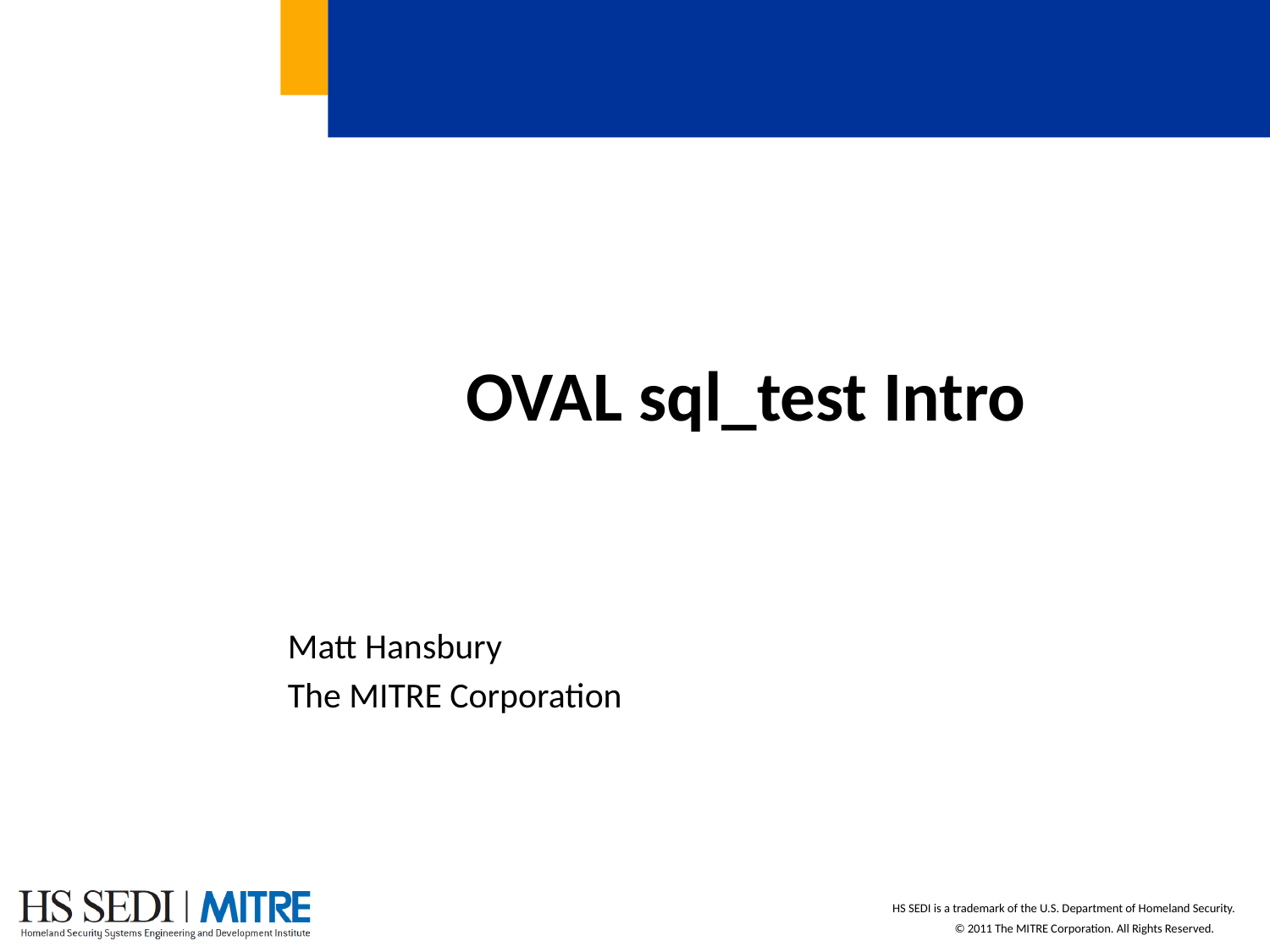

# OVAL sql_test Intro
Matt Hansbury
The MITRE Corporation